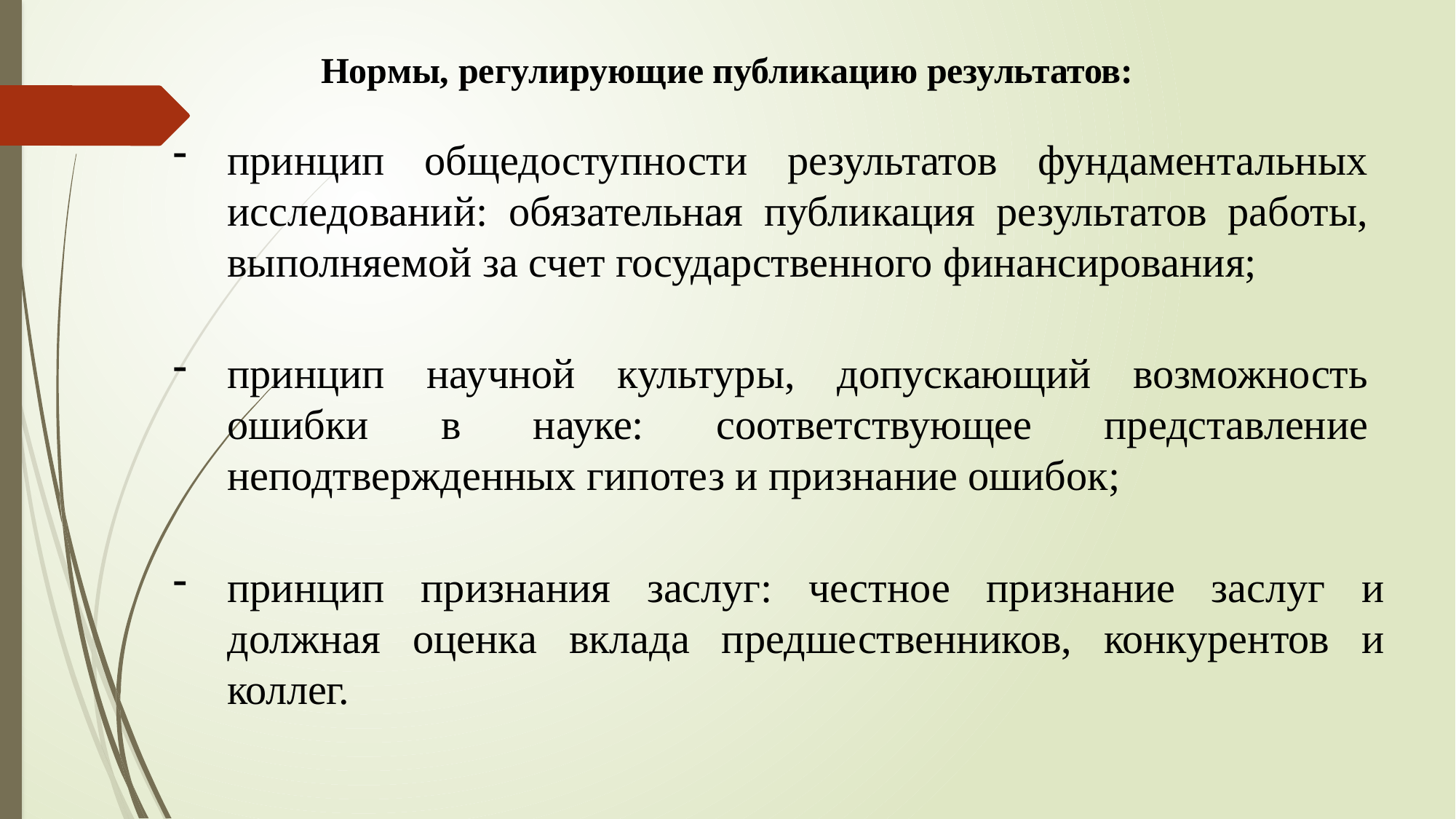

Нормы, регулирующие публикацию результатов:
принцип общедоступности результатов фундаментальных исследований: обязательная публикация результатов работы, выполняемой за счет государственного финансирования;

принцип научной культуры, допускающий возможность ошибки в науке: соответствующее представление неподтвержденных гипотез и признание ошибок;

принцип признания заслуг: честное признание заслуг и должная оценка вклада предшественников, конкурентов и коллег.